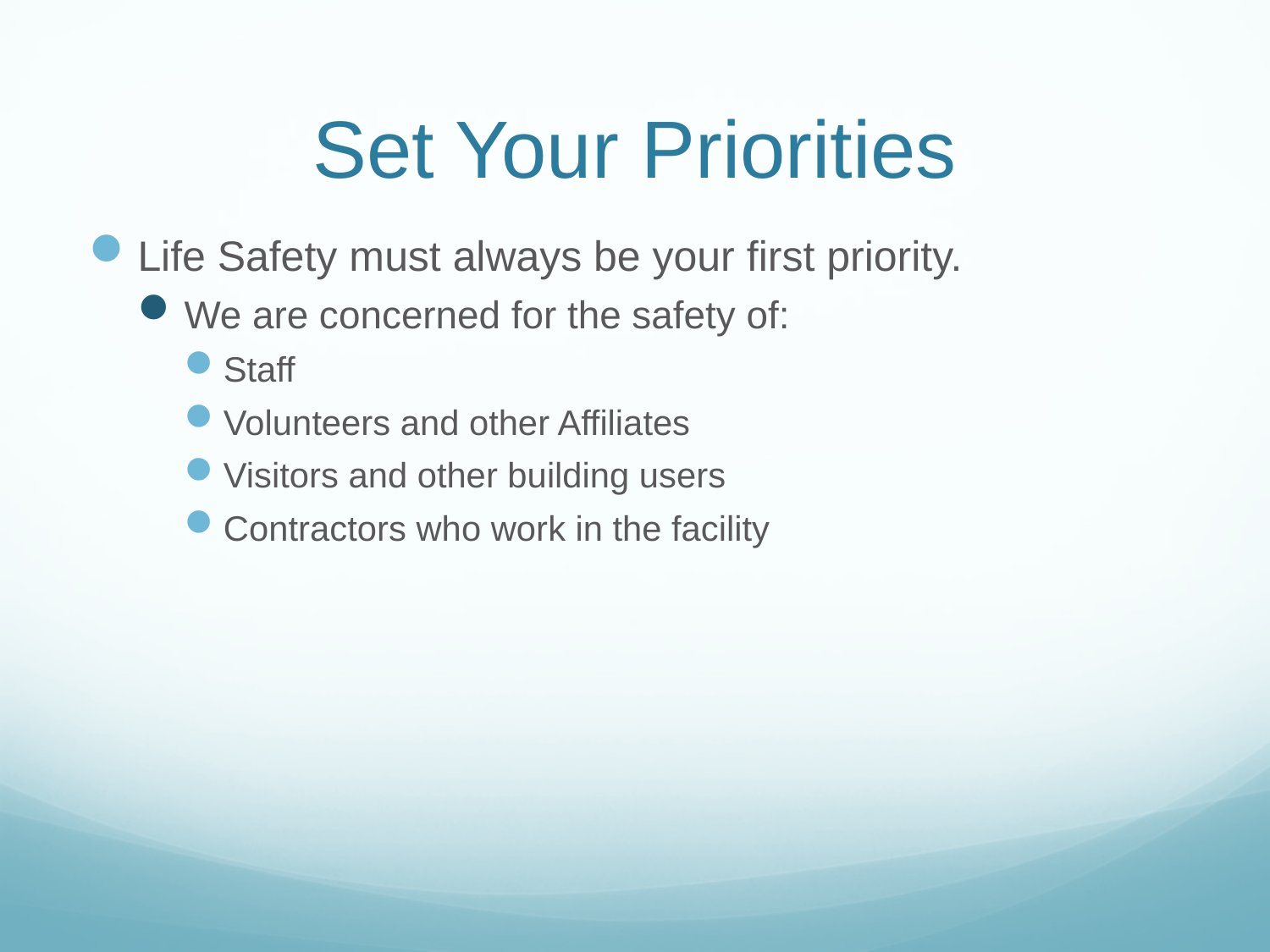

# Set Your Priorities
Life Safety must always be your first priority.
We are concerned for the safety of:
Staff
Volunteers and other Affiliates
Visitors and other building users
Contractors who work in the facility